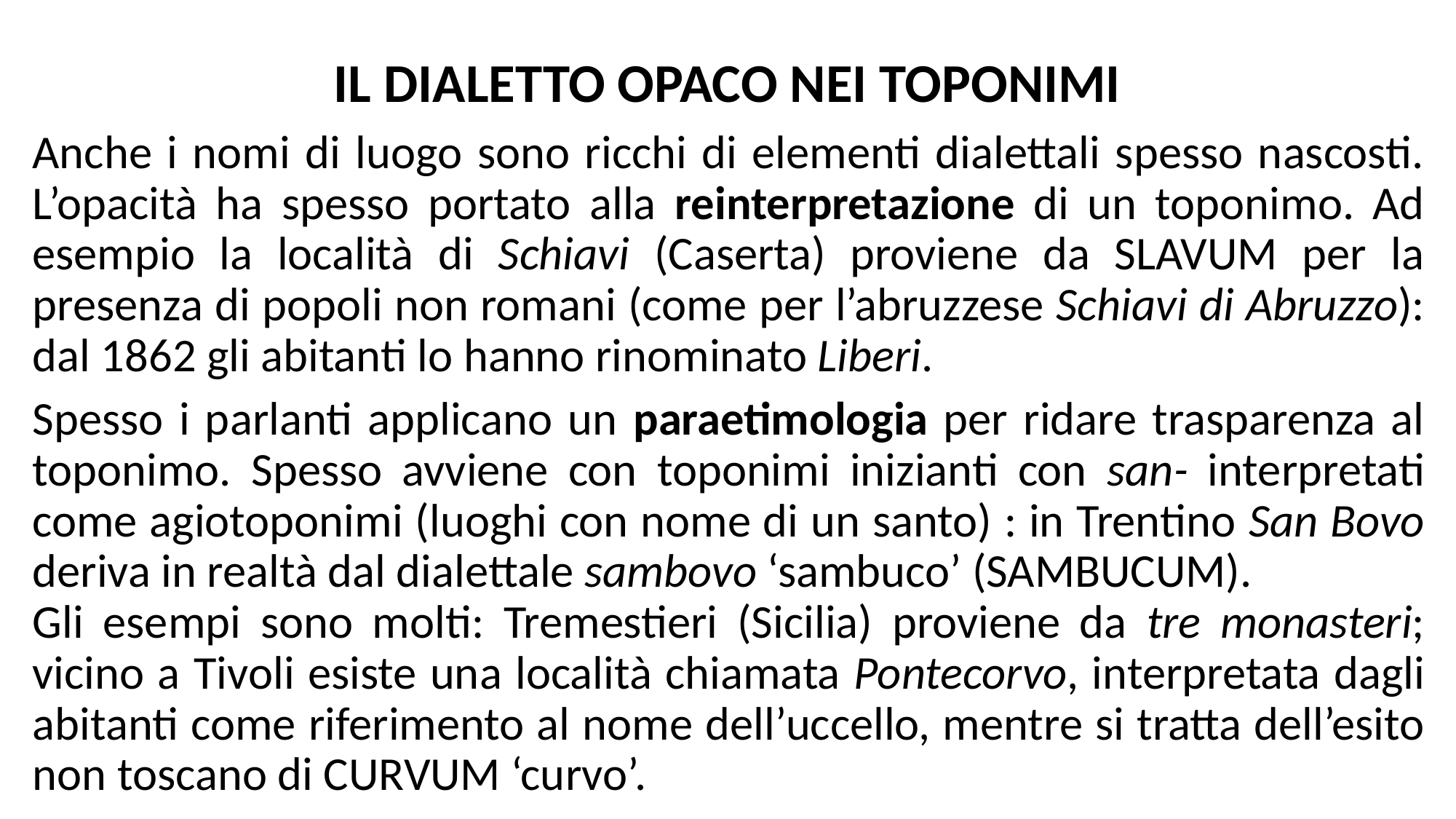

# IL DIALETTO OPACO NEI TOPONIMI
Anche i nomi di luogo sono ricchi di elementi dialettali spesso nascosti. L’opacità ha spesso portato alla reinterpretazione di un toponimo. Ad esempio la località di Schiavi (Caserta) proviene da SLAVUM per la presenza di popoli non romani (come per l’abruzzese Schiavi di Abruzzo): dal 1862 gli abitanti lo hanno rinominato Liberi.

Spesso i parlanti applicano un paraetimologia per ridare trasparenza al toponimo. Spesso avviene con toponimi inizianti con san- interpretati come agiotoponimi (luoghi con nome di un santo) : in Trentino San Bovo deriva in realtà dal dialettale sambovo ‘sambuco’ (SAMBUCUM).
Gli esempi sono molti: Tremestieri (Sicilia) proviene da tre monasteri; vicino a Tivoli esiste una località chiamata Pontecorvo, interpretata dagli abitanti come riferimento al nome dell’uccello, mentre si tratta dell’esito non toscano di CURVUM ‘curvo’.